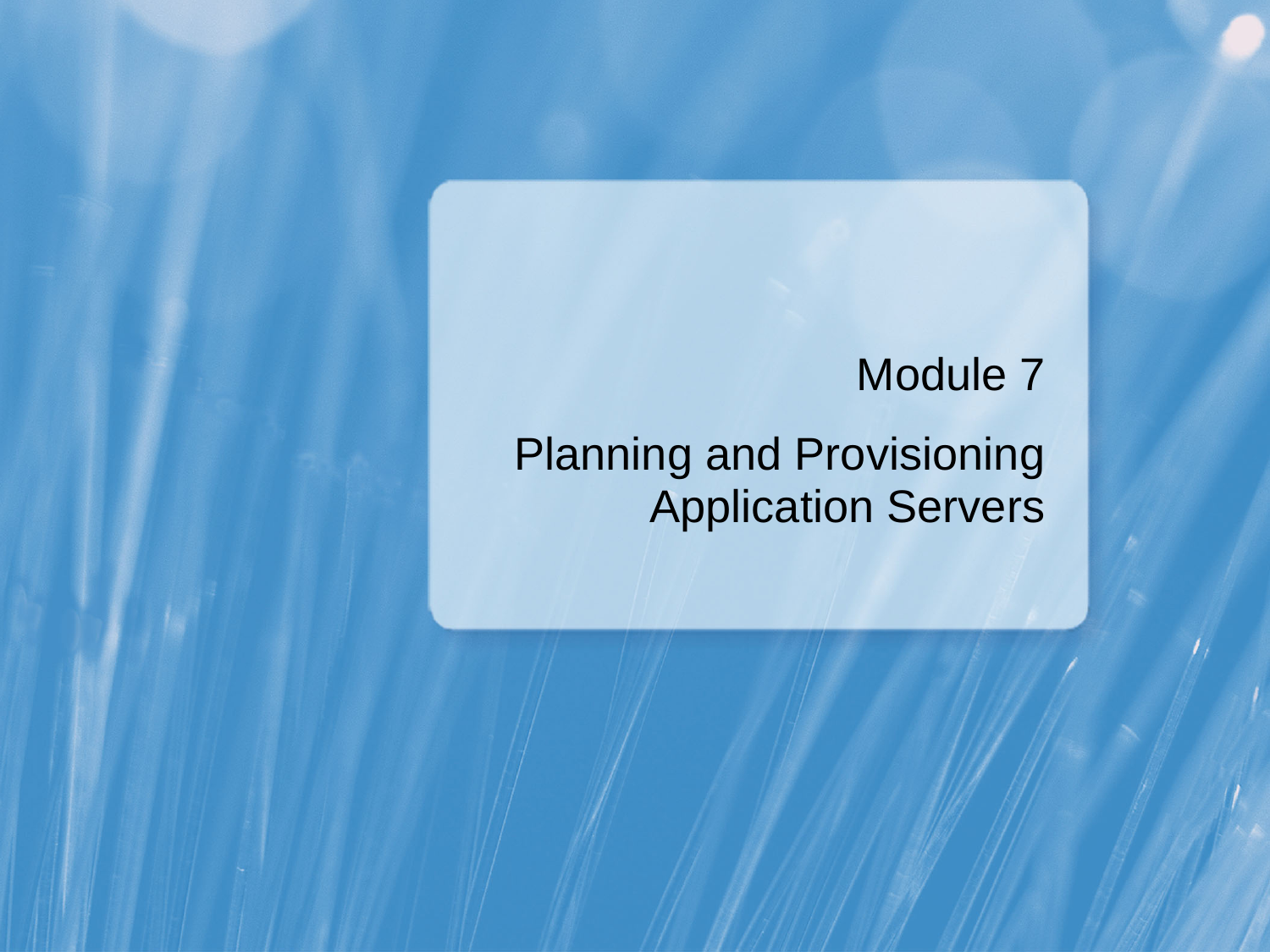

Module 7
Planning and Provisioning Application Servers